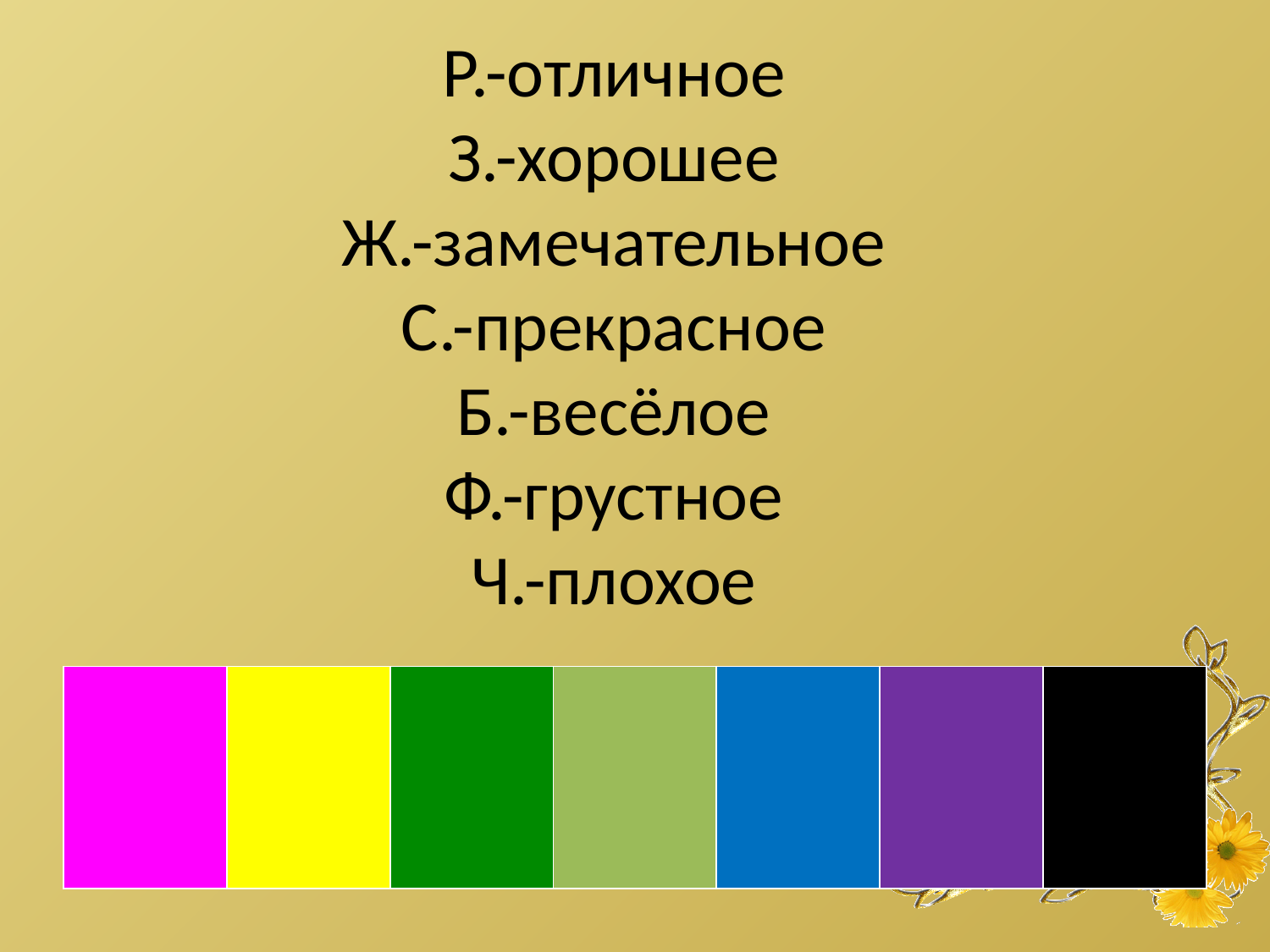

# Р.-отличное З.-хорошее Ж.-замечательное С.-прекрасное Б.-весёлое Ф.-грустное Ч.-плохое
|  |  |  |  |  |  |  |
| --- | --- | --- | --- | --- | --- | --- |